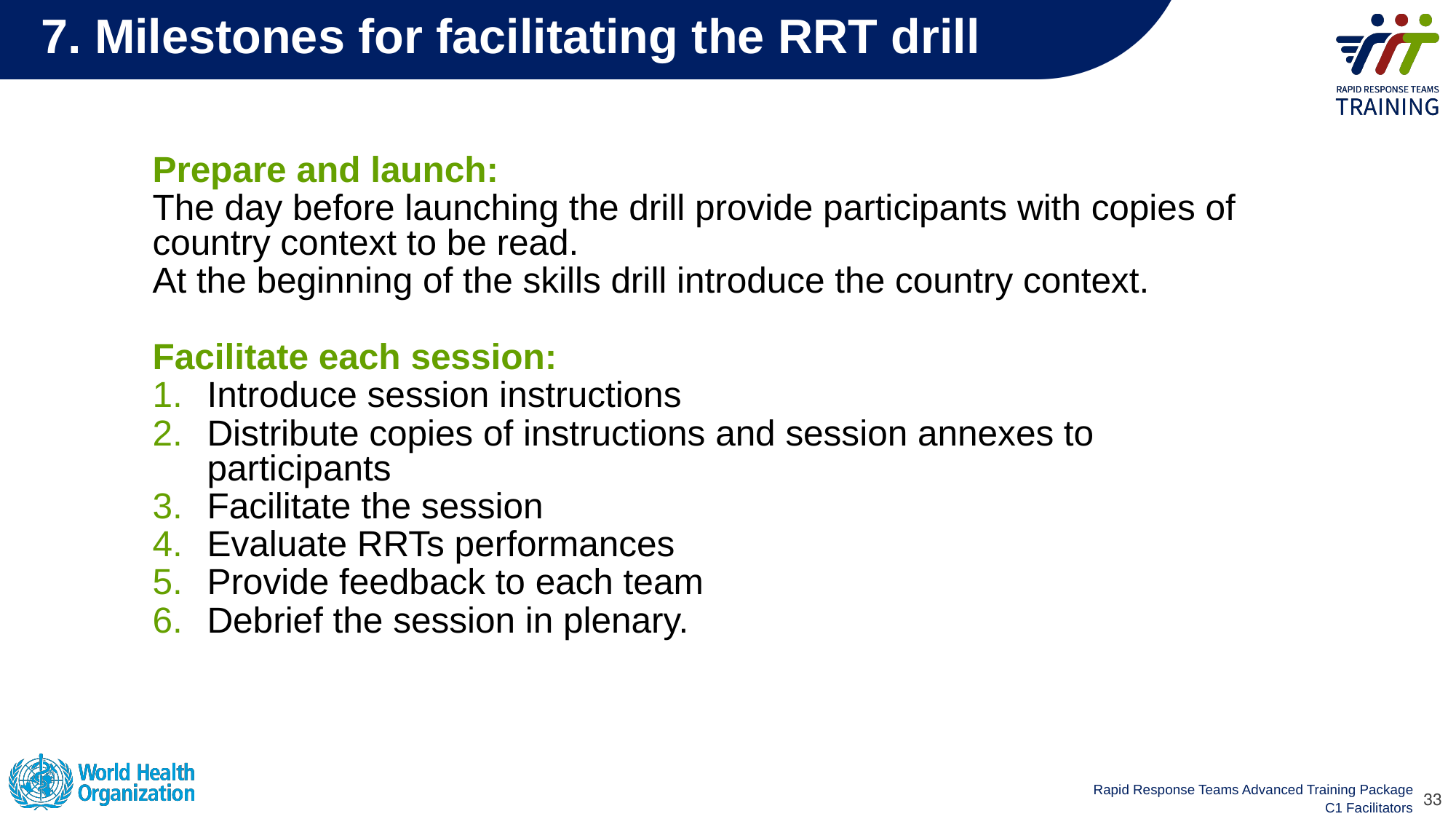

# 7. Milestones for facilitating the RRT drill
Prepare and launch:
The day before launching the drill provide participants with copies of country context to be read.
At the beginning of the skills drill introduce the country context.

Facilitate each session:
Introduce session instructions
Distribute copies of instructions and session annexes to participants
Facilitate the session
Evaluate RRTs performances
Provide feedback to each team
Debrief the session in plenary.